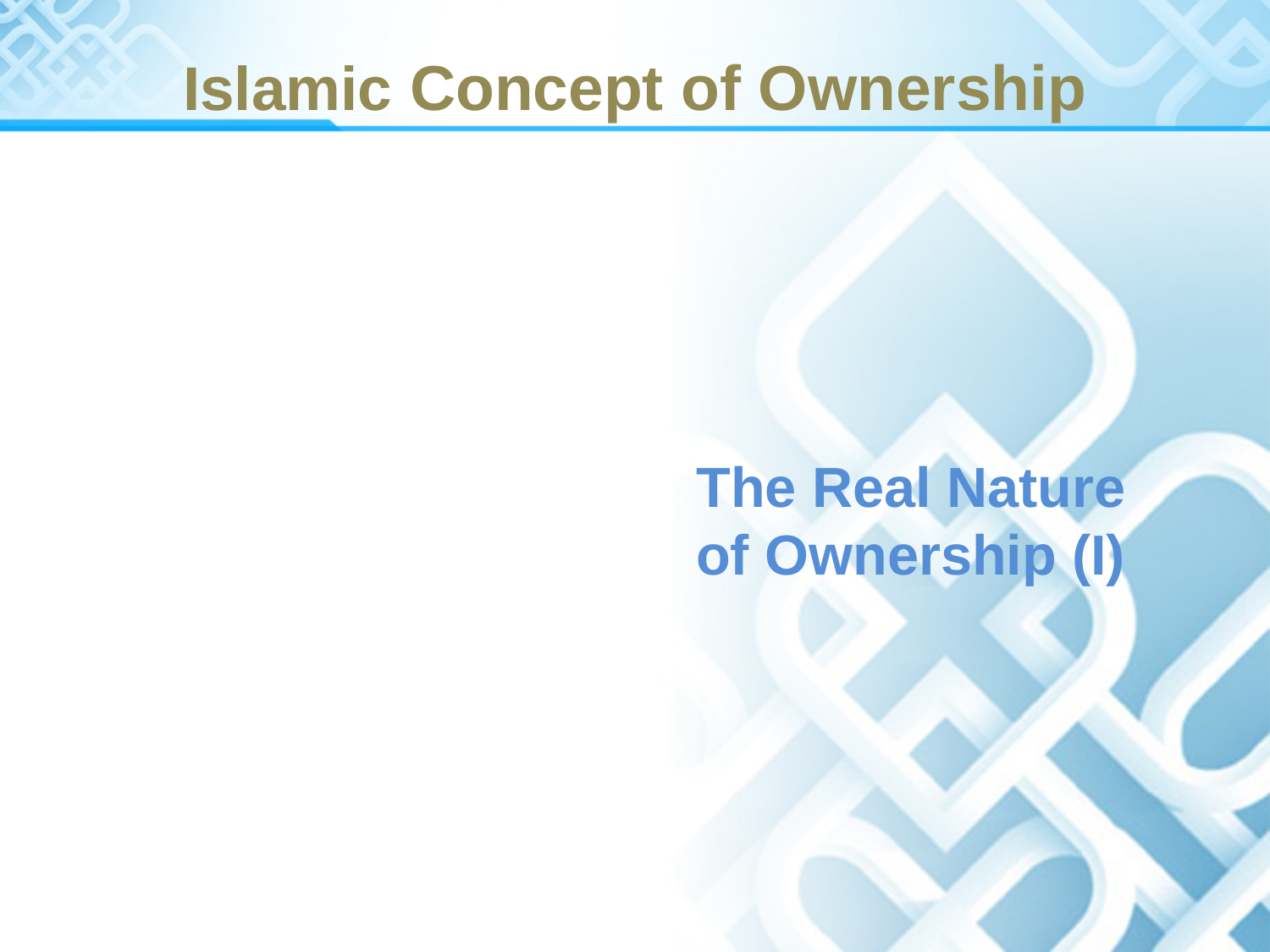

# Islamic Concept of Ownership
The Real Nature of Ownership (I)